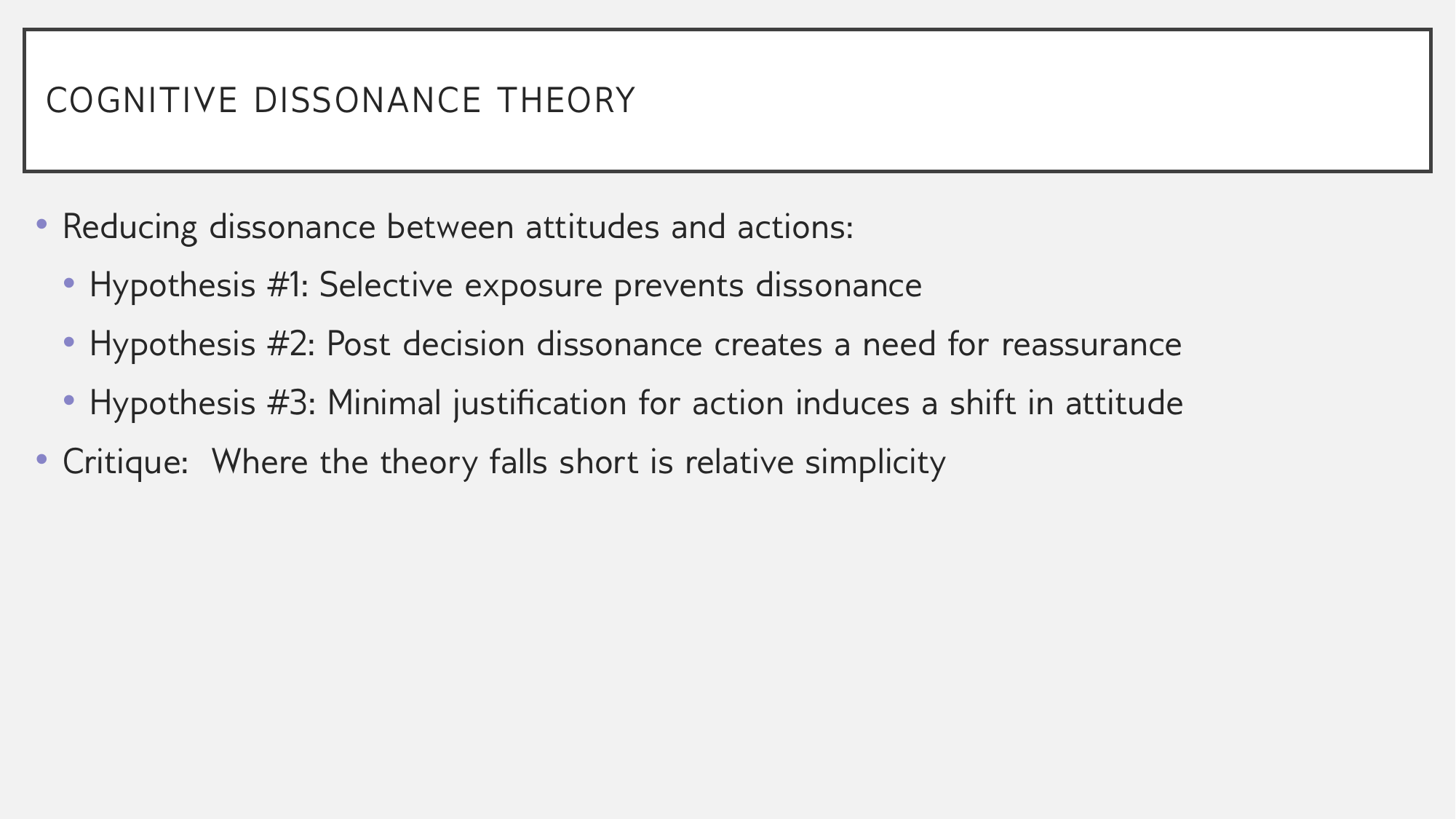

# Cognitive Dissonance Theory
Reducing dissonance between attitudes and actions:
Hypothesis #1: Selective exposure prevents dissonance
Hypothesis #2: Post decision dissonance creates a need for reassurance
Hypothesis #3: Minimal justification for action induces a shift in attitude
Critique:  Where the theory falls short is relative simplicity